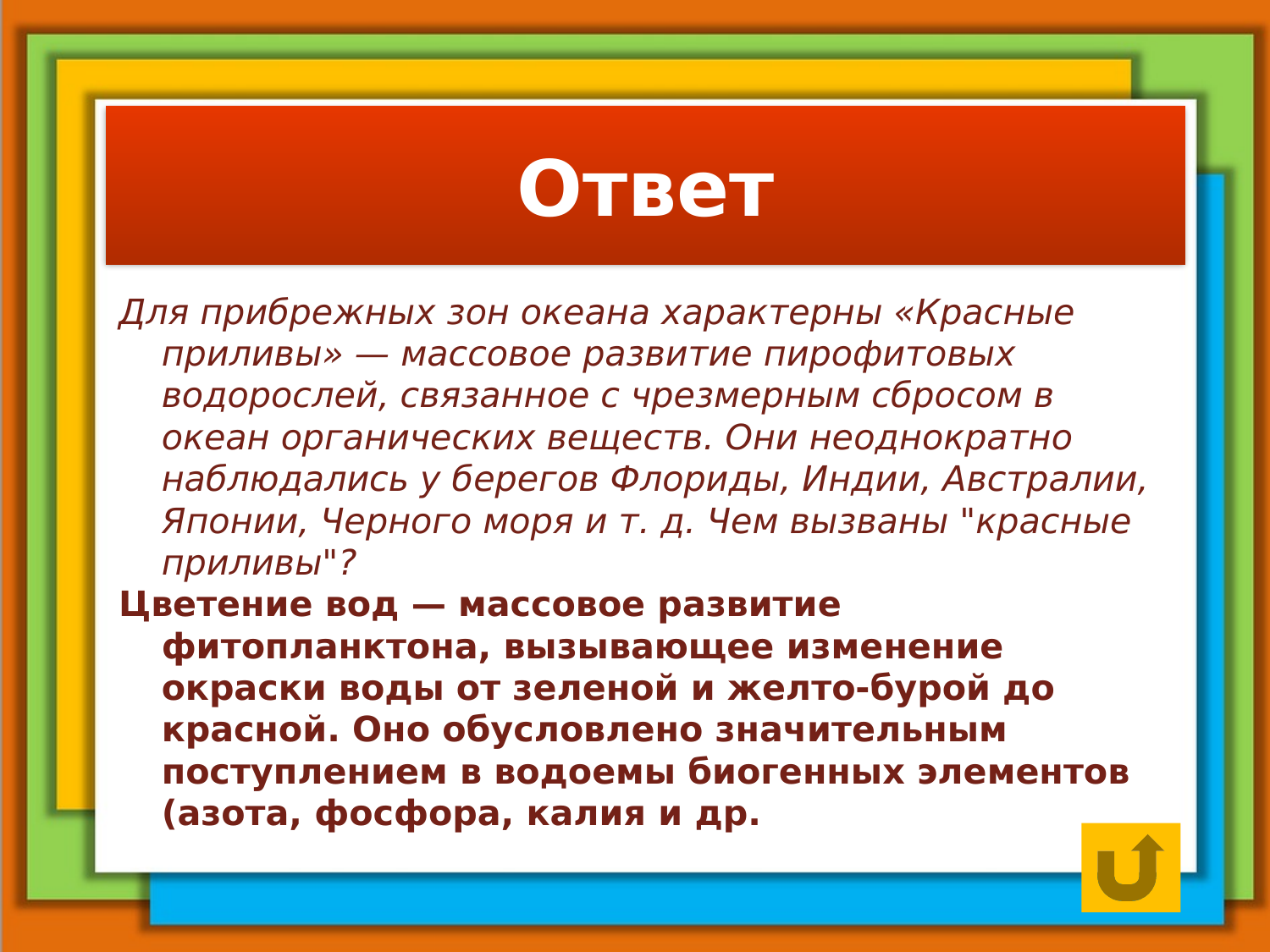

# Ответ
Для прибрежных зон океана характерны «Красные приливы» — массовое развитие пирофитовых водорослей, связанное с чрезмерным сбросом в океан органических веществ. Они неоднократно наблюдались у берегов Флориды, Индии, Австралии, Японии, Черного моря и т. д. Чем вызваны "красные приливы"?
Цветение вод — массовое развитие фитопланктона, вызывающее изменение окраски воды от зеленой и желто-бурой до красной. Оно обусловлено значительным поступлением в водоемы биогенных элементов (азота, фосфора, калия и др.